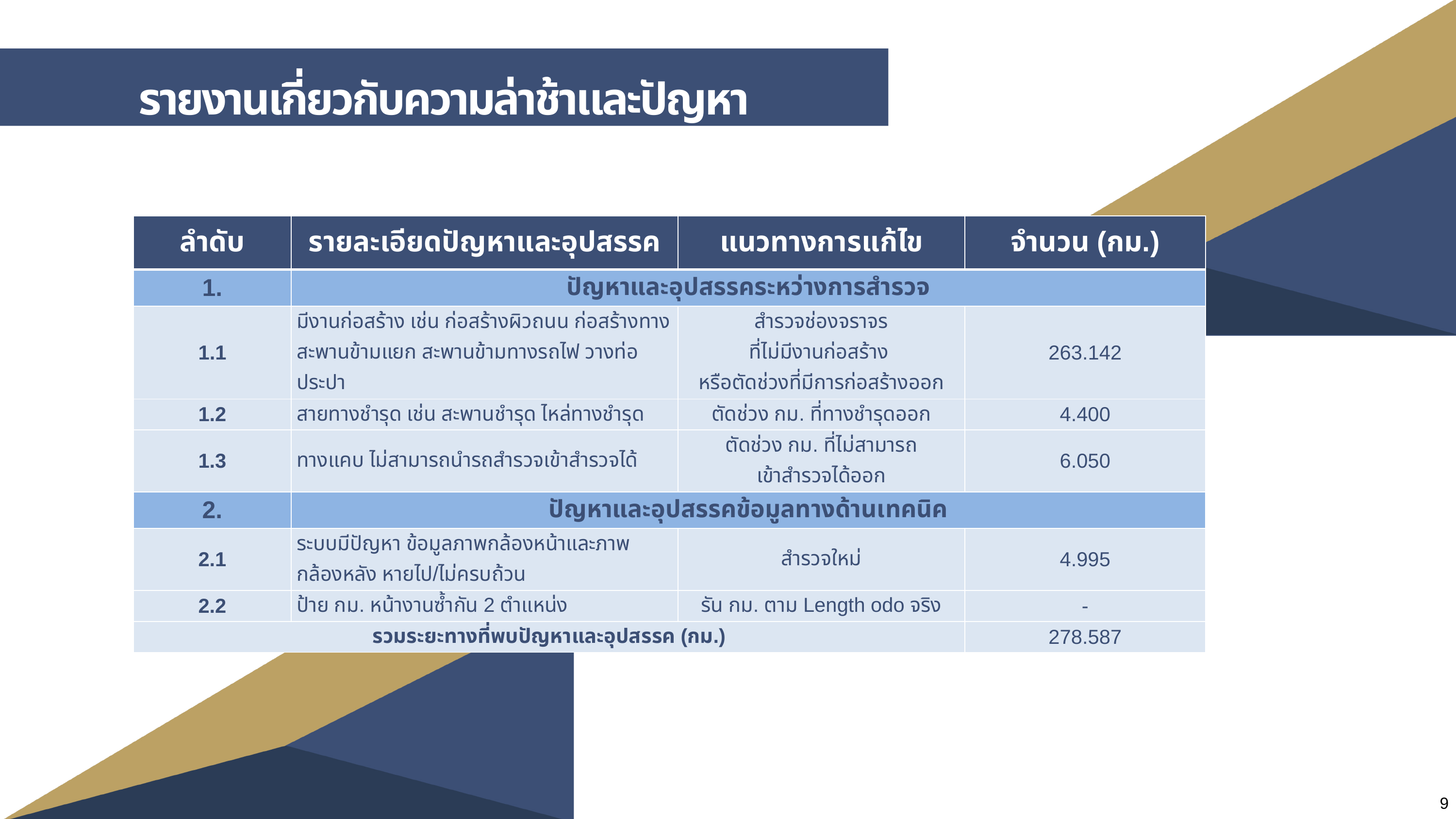

รายงานเกี่ยวกับความล่าช้าและปัญหา
| ลำดับ | รายละเอียดปัญหาและอุปสรรค | แนวทางการแก้ไข | จำนวน (กม.) |
| --- | --- | --- | --- |
| 1. | ปัญหาและอุปสรรคระหว่างการสำรวจ |  |  |
| 1.1 | มีงานก่อสร้าง เช่น ก่อสร้างผิวถนน ก่อสร้างทาง สะพานข้ามแยก สะพานข้ามทางรถไฟ วางท่อประปา | สำรวจช่องจราจร ที่ไม่มีงานก่อสร้าง หรือตัดช่วงที่มีการก่อสร้างออก | 263.142 |
| 1.2 | สายทางชำรุด เช่น สะพานชำรุด ไหล่ทางชำรุด | ตัดช่วง กม. ที่ทางชำรุดออก | 4.400 |
| 1.3 | ทางแคบ ไม่สามารถนำรถสำรวจเข้าสำรวจได้ | ตัดช่วง กม. ที่ไม่สามารถ เข้าสำรวจได้ออก | 6.050 |
| 2. | ปัญหาและอุปสรรคข้อมูลทางด้านเทคนิค |  |  |
| 2.1 | ระบบมีปัญหา ข้อมูลภาพกล้องหน้าและภาพกล้องหลัง หายไป/ไม่ครบถ้วน | สำรวจใหม่ | 4.995 |
| 2.2 | ป้าย กม. หน้างานซ้ำกัน 2 ตำแหน่ง | รัน กม. ตาม Length odo จริง | - |
| รวมระยะทางที่พบปัญหาและอุปสรรค (กม.) |  |  | 278.587 |

9